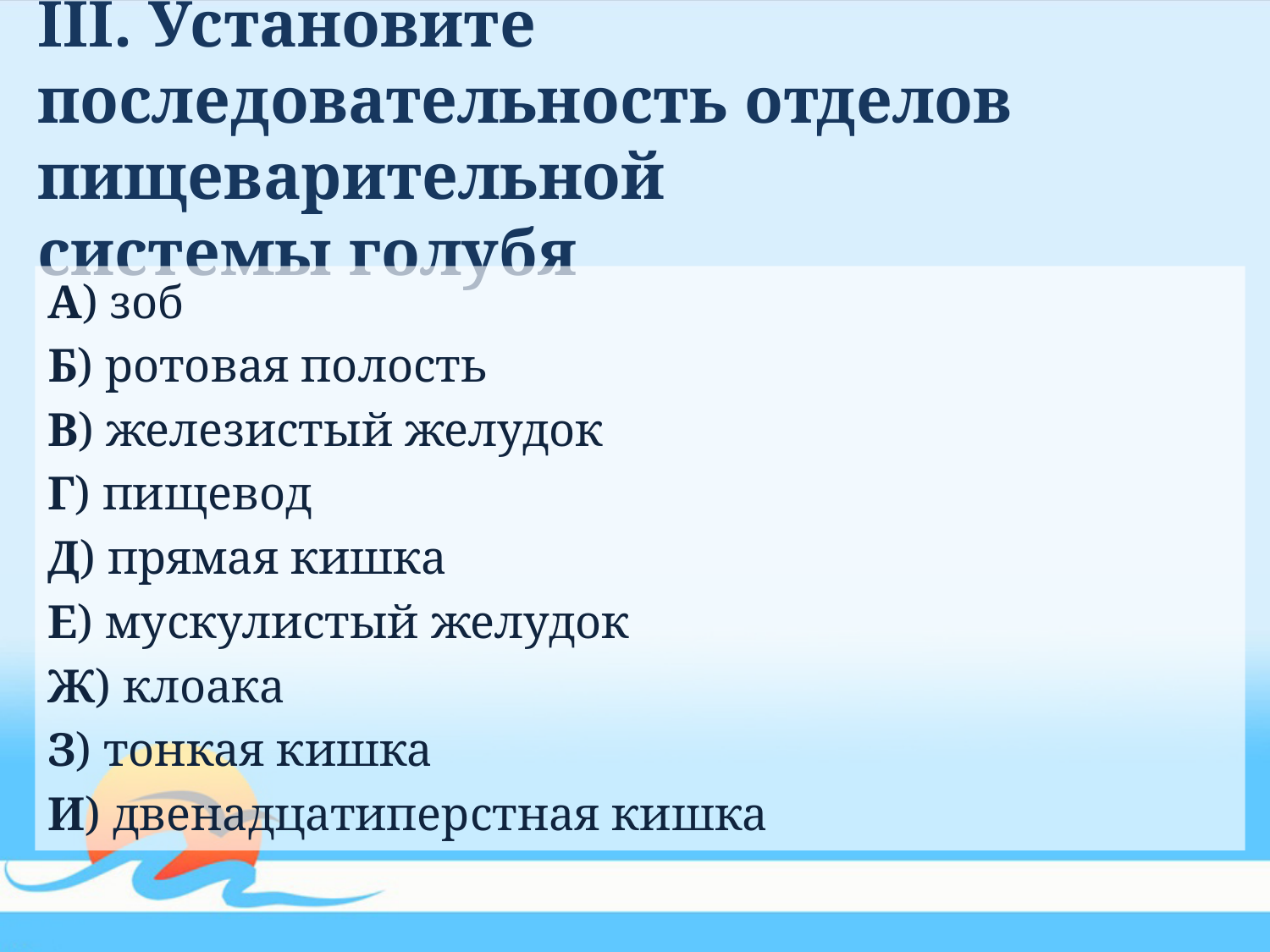

# III. Установите последовательность отделов пищеварительной системы голубя
А) зоб
Б) ротовая полость
В) железистый желудок
Г) пищевод
Д) прямая кишка
Е) мускулистый желудок
Ж) клоака
З) тонкая кишка
И) двенадцатиперстная кишка